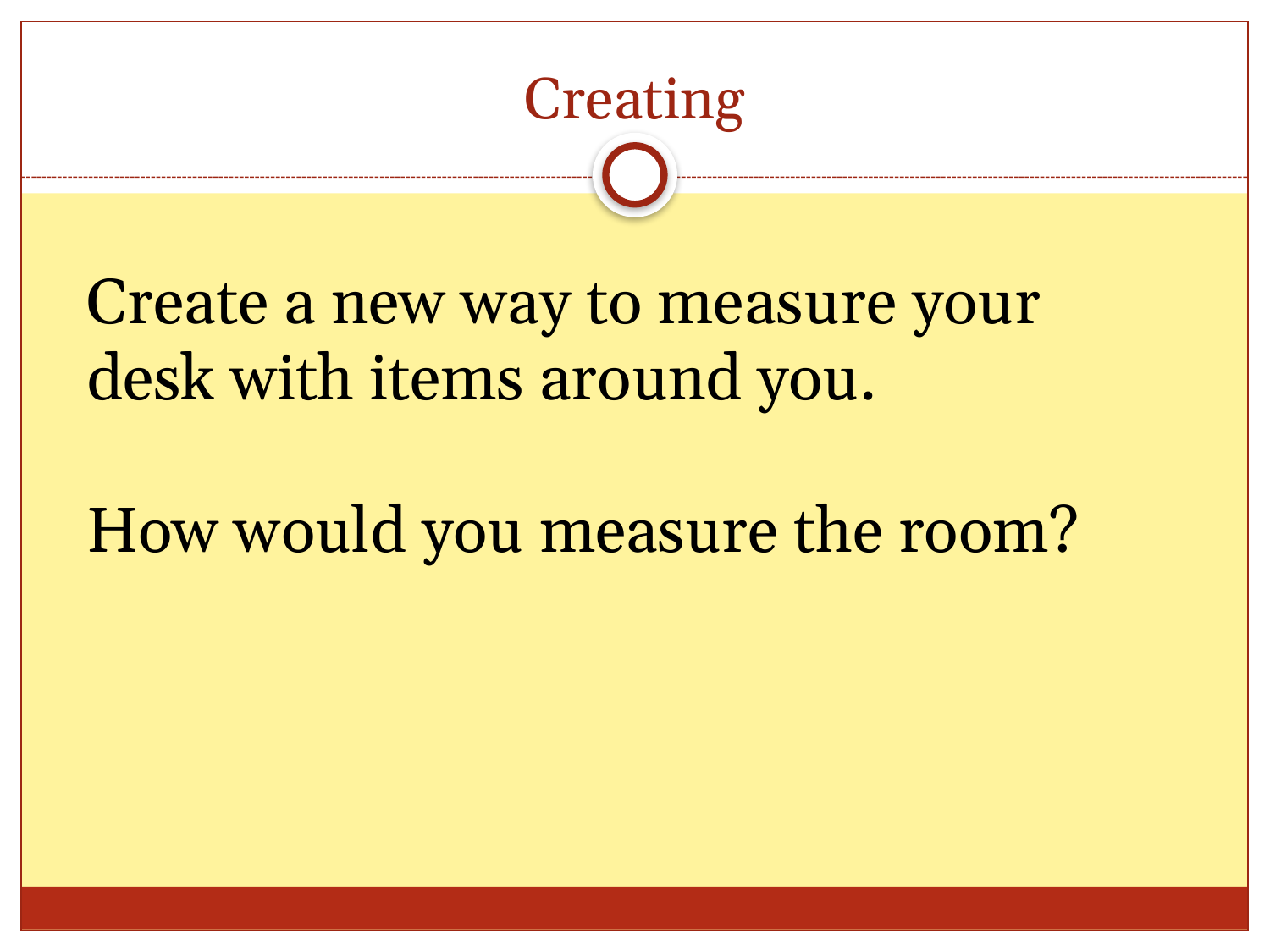

# Creating
Create a new way to measure your desk with items around you.

How would you measure the room?